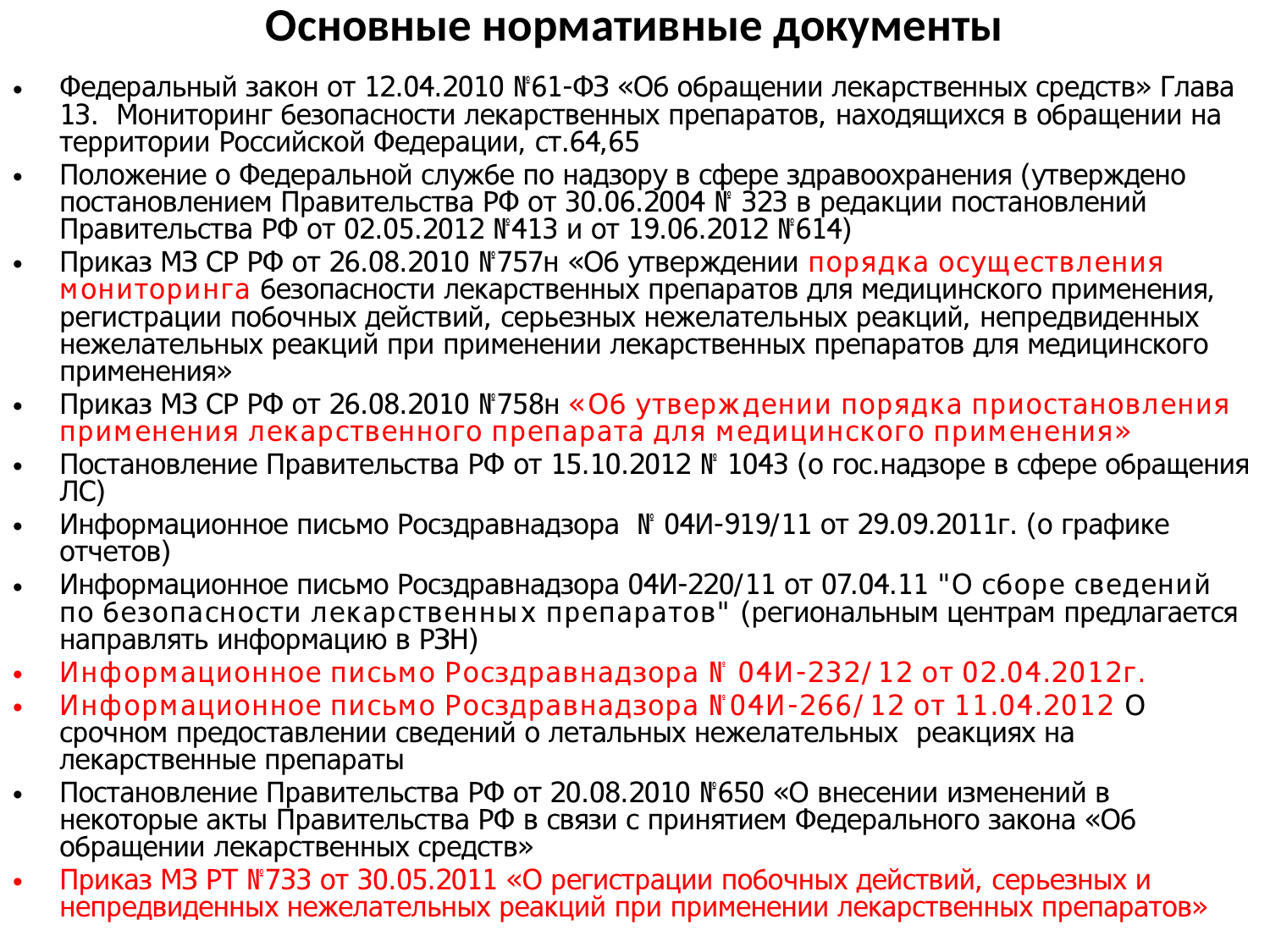

# Основные нормативные документы
Федеральный закон от 12.04.2010 №61-ФЗ «Об обращении лекарственных средств» Глава 13.  Мониторинг безопасности лекарственных препаратов, находящихся в обращении на территории Российской Федерации, ст.64,65
Положение о Федеральной службе по надзору в сфере здравоохранения (утверждено постановлением Правительства РФ от 30.06.2004 № 323 в редакции постановлений  Правительства РФ от 02.05.2012 №413 и от 19.06.2012 №614)
Приказ МЗ СР РФ от 26.08.2010 №757н «Об утверждении порядка осуществления мониторинга безопасности лекарственных препаратов для медицинского применения, регистрации побочных действий, серьезных нежелательных реакций, непредвиденных нежелательных реакций при применении лекарственных препаратов для медицинского применения»
Приказ МЗ СР РФ от 26.08.2010 №758н «Об утверждении порядка приостановления применения лекарственного препарата для медицинского применения»
Постановление Правительства РФ от 15.10.2012 № 1043 (о гос.надзоре в сфере обращения ЛС)
Информационное письмо Росздравнадзора  № 04И-919/11 от 29.09.2011г. (о графике отчетов)
Информационное письмо Росздравнадзора 04И-220/11 от 07.04.11 "О сборе сведений по безопасности лекарственных препаратов" (региональным центрам предлагается направлять информацию в РЗН)
Информационное письмо Росздравнадзора № 04И-232/12 от 02.04.2012г.
Информационное письмо Росздравнадзора №04И-266/12 от 11.04.2012 О срочном предоставлении сведений о летальных нежелательных  реакциях на лекарственные препараты
Постановление Правительства РФ от 20.08.2010 №650 «О внесении изменений в некоторые акты Правительства РФ в связи с принятием Федерального закона «Об обращении лекарственных средств»
Приказ МЗ РТ №733 от 30.05.2011 «О регистрации побочных действий, серьезных и непредвиденных нежелательных реакций при применении лекарственных препаратов»